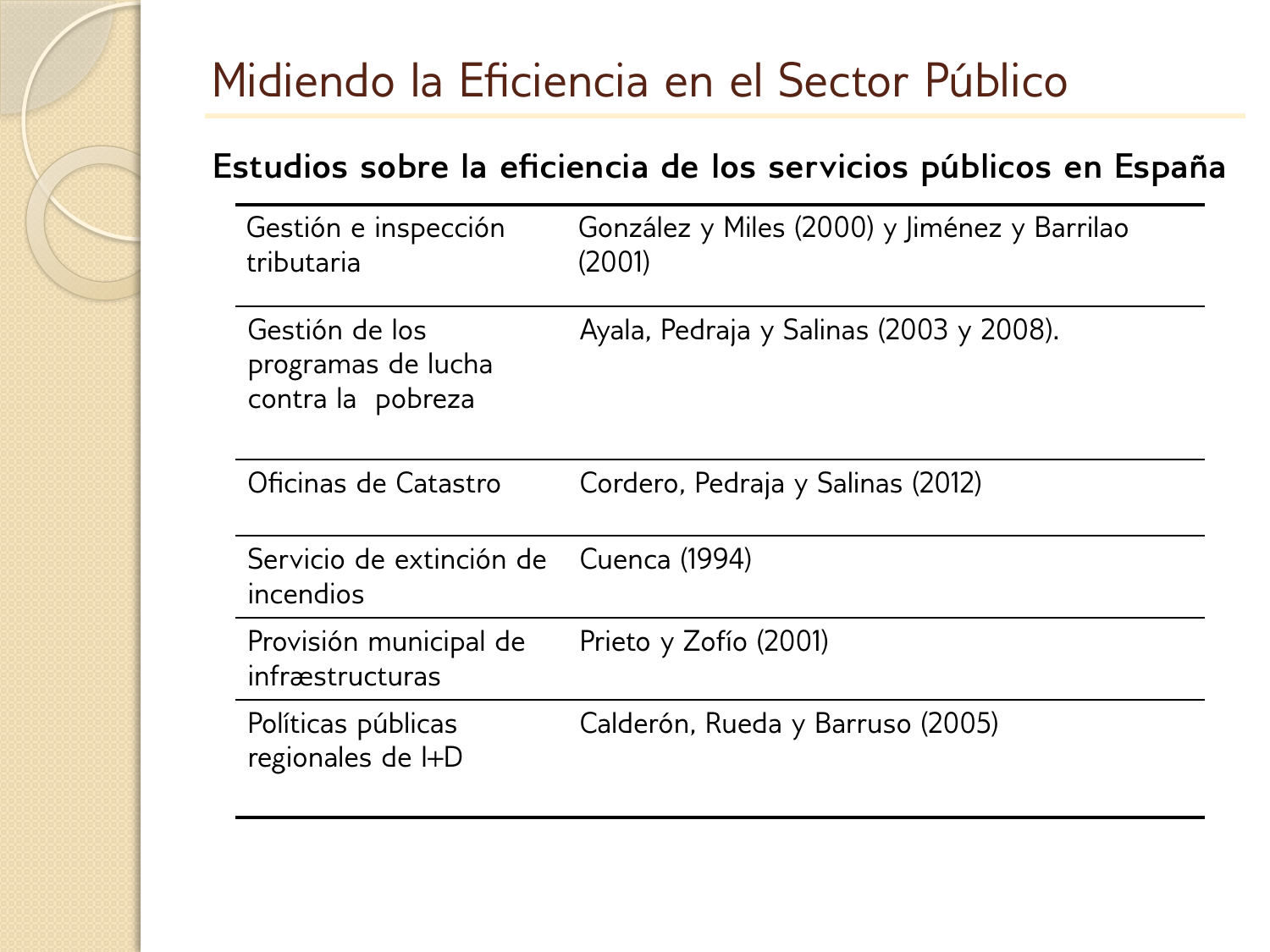

# Midiendo la Eficiencia en el Sector Público
Estudios sobre la eficiencia de los servicios públicos en España
| Gestión e inspección tributaria | González y Miles (2000) y Jiménez y Barrilao (2001) |
| --- | --- |
| Gestión de los programas de lucha contra la pobreza | Ayala, Pedraja y Salinas (2003 y 2008). |
| Oficinas de Catastro | Cordero, Pedraja y Salinas (2012) |
| Servicio de extinción de incendios | Cuenca (1994) |
| Provisión municipal de infraestructuras | Prieto y Zofío (2001) |
| Políticas públicas regionales de I+D | Calderón, Rueda y Barruso (2005) |